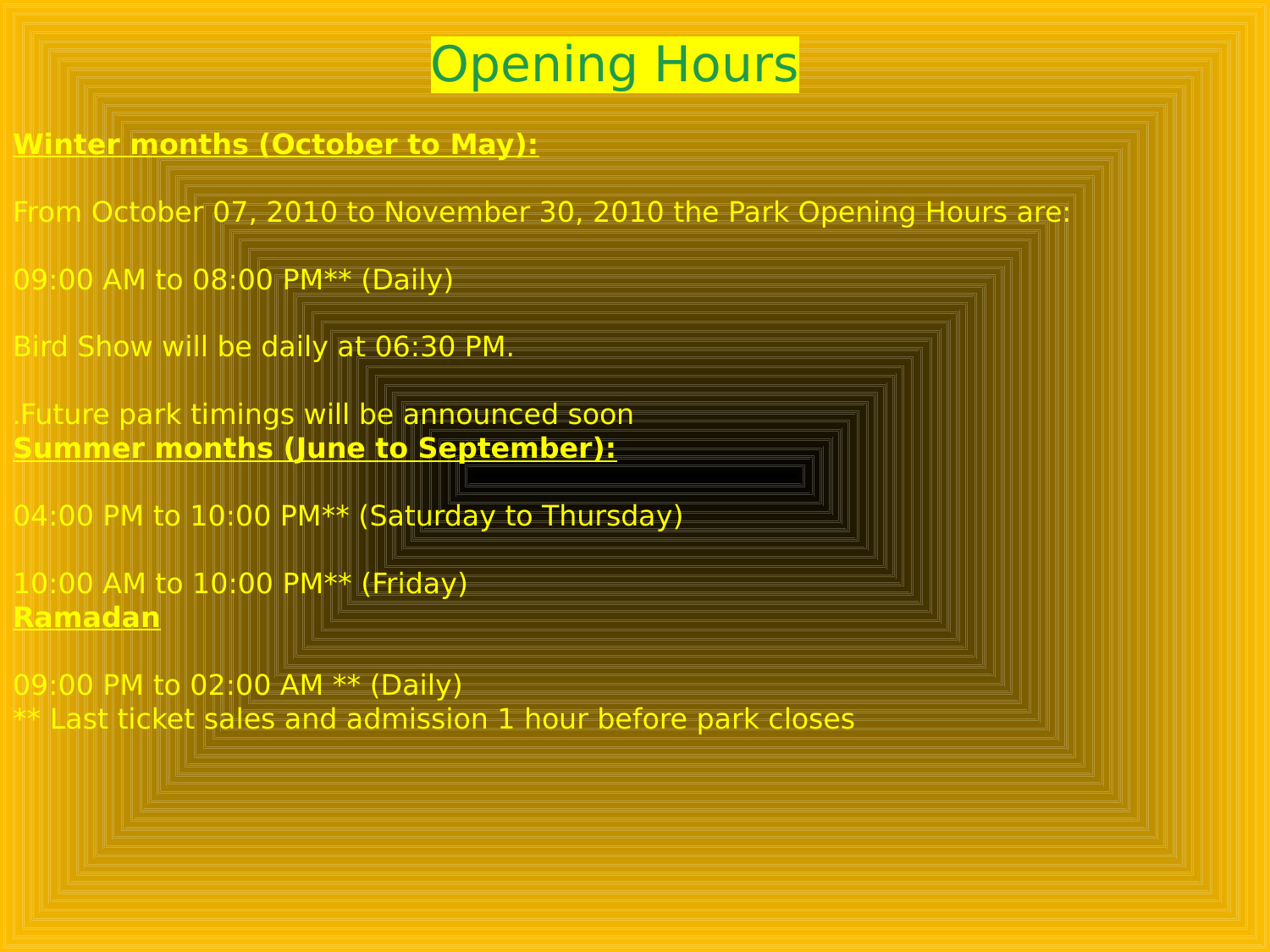

Opening Hours
Winter months (October to May): 
From October 07, 2010 to November 30, 2010 the Park Opening Hours are: 
09:00 AM to 08:00 PM** (Daily) 
Bird Show will be daily at 06:30 PM. 
Future park timings will be announced soon.
Summer months (June to September): 
04:00 PM to 10:00 PM** (Saturday to Thursday) 
10:00 AM to 10:00 PM** (Friday)
Ramadan 
09:00 PM to 02:00 AM ** (Daily)
** Last ticket sales and admission 1 hour before park closes